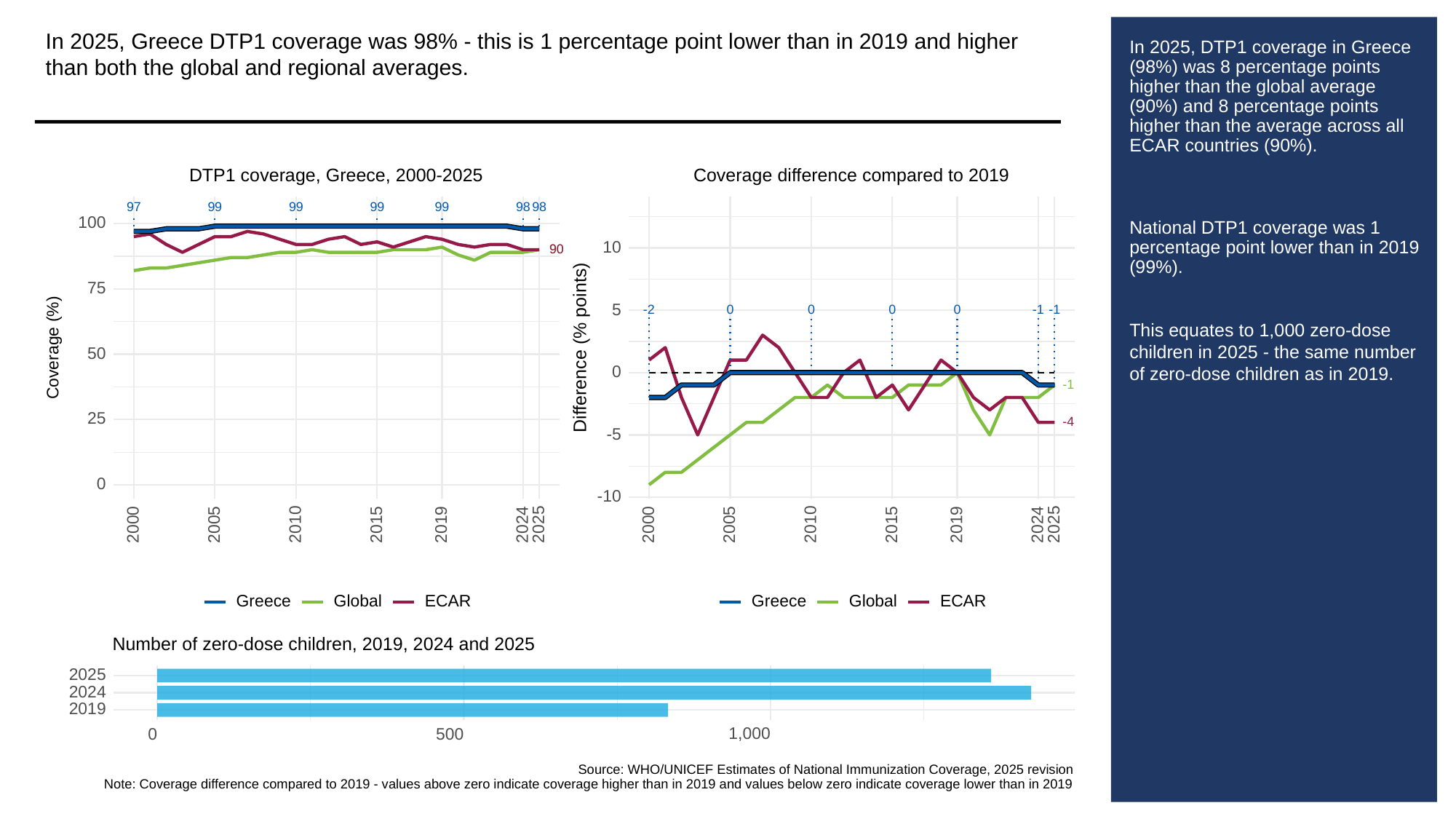

In 2025, Greece DTP1 coverage was 98% - this is 1 percentage point lower than in 2019 and higher than both the global and regional averages.
# In 2025, DTP1 coverage in Greece (98%) was 8 percentage points higher than the global average (90%) and 8 percentage points higher than the average across all ECAR countries (90%).

National DTP1 coverage was 1 percentage point lower than in 2019 (99%).

This equates to 1,000 zero-dose children in 2025 - the same number of zero-dose children as in 2019.

DTP1 coverage, Greece, 2000-2025
Coverage difference compared to 2019

97
99
99
99
99
98
98

100

10
90
90

75

5
0
0
0
0
-2
-1
-1

Difference (% points)
Coverage (%)

50

0

-1

25
-4

-5

0

-10

2000
2005
2010
2015
2019
2024
2025
2000
2005
2010
2015
2019
2024
2025
Greece
Global
ECAR
Greece
Global
ECAR

Number of zero-dose children, 2019, 2024 and 2025

2025

2024

2019

1,000
0
500
Source: WHO/UNICEF Estimates of National Immunization Coverage, 2025 revision
Note: Coverage difference compared to 2019 - values above zero indicate coverage higher than in 2019 and values below zero indicate coverage lower than in 2019